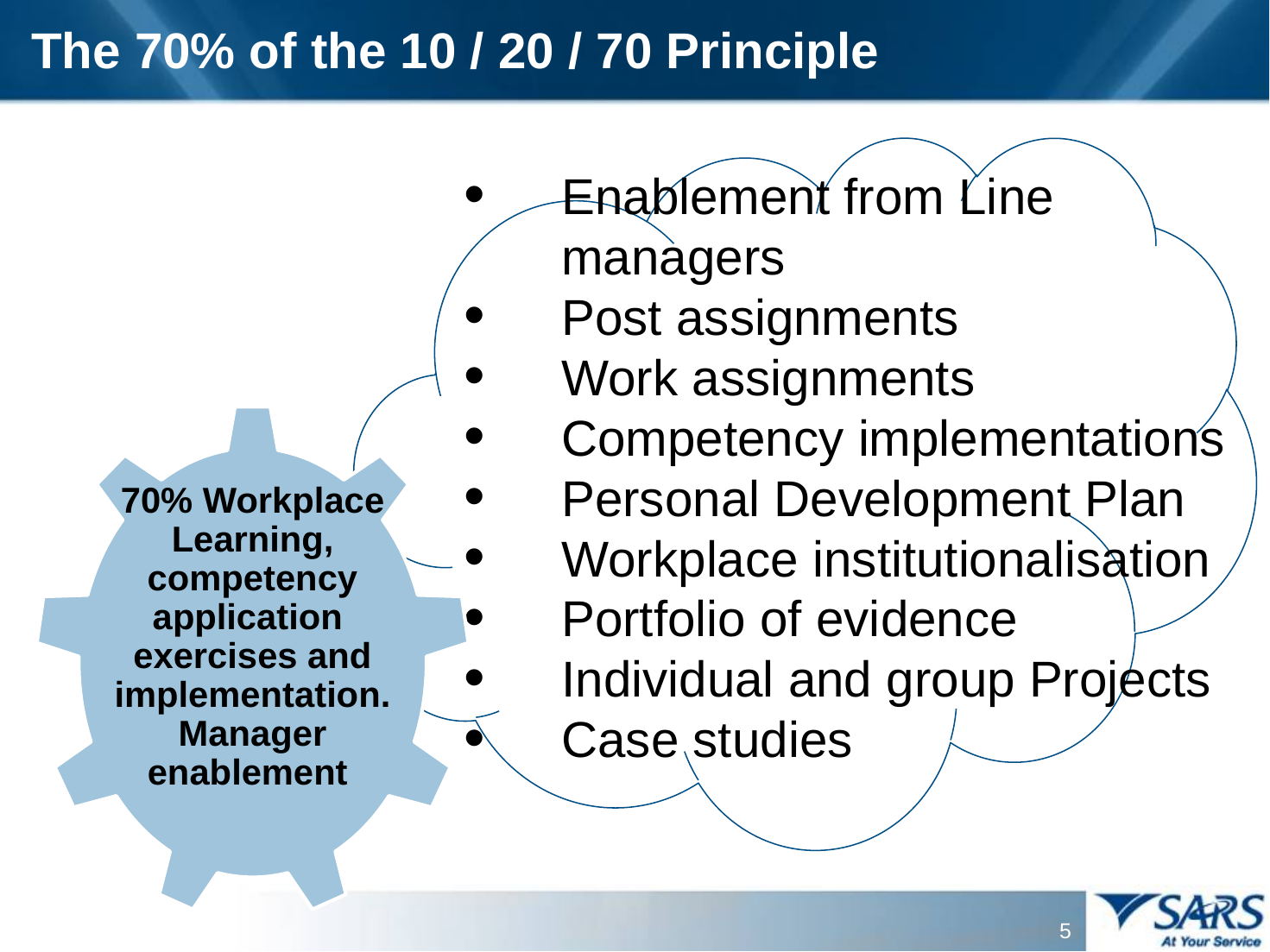

The 70% of the 10 / 20 / 70 Principle

Enablement from Line managers
Post assignments
Work assignments
Competency implementations
Personal Development Plan
Workplace institutionalisation
Portfolio of evidence
Individual and group Projects
Case studies

70% Workplace Learning, competency application  exercises and implementation. Manager enablement
5